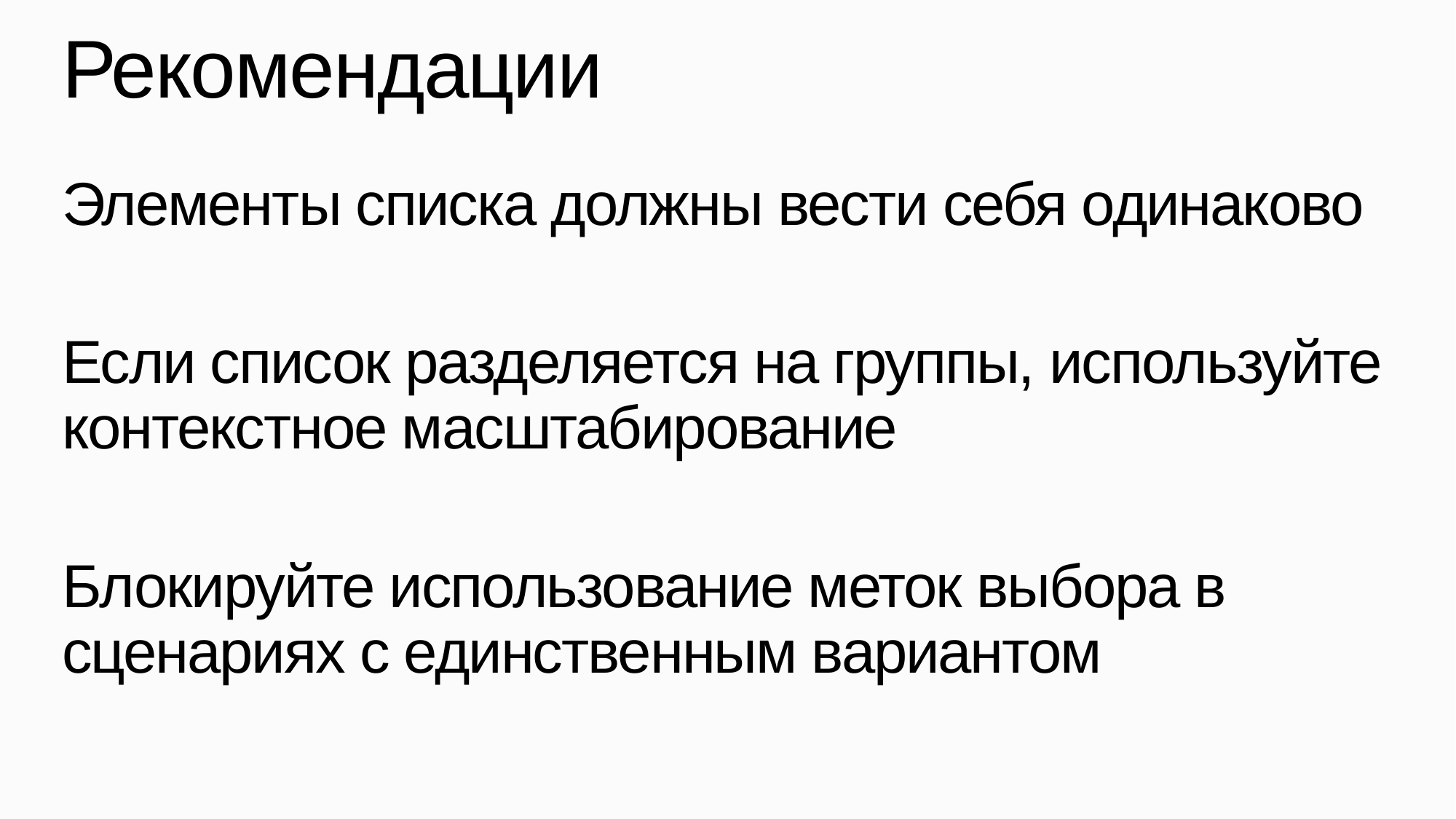

# Рекомендации
Элементы списка должны вести себя одинаково

Если список разделяется на группы, используйте контекстное масштабирование

Блокируйте использование меток выбора в сценариях с единственным вариантом